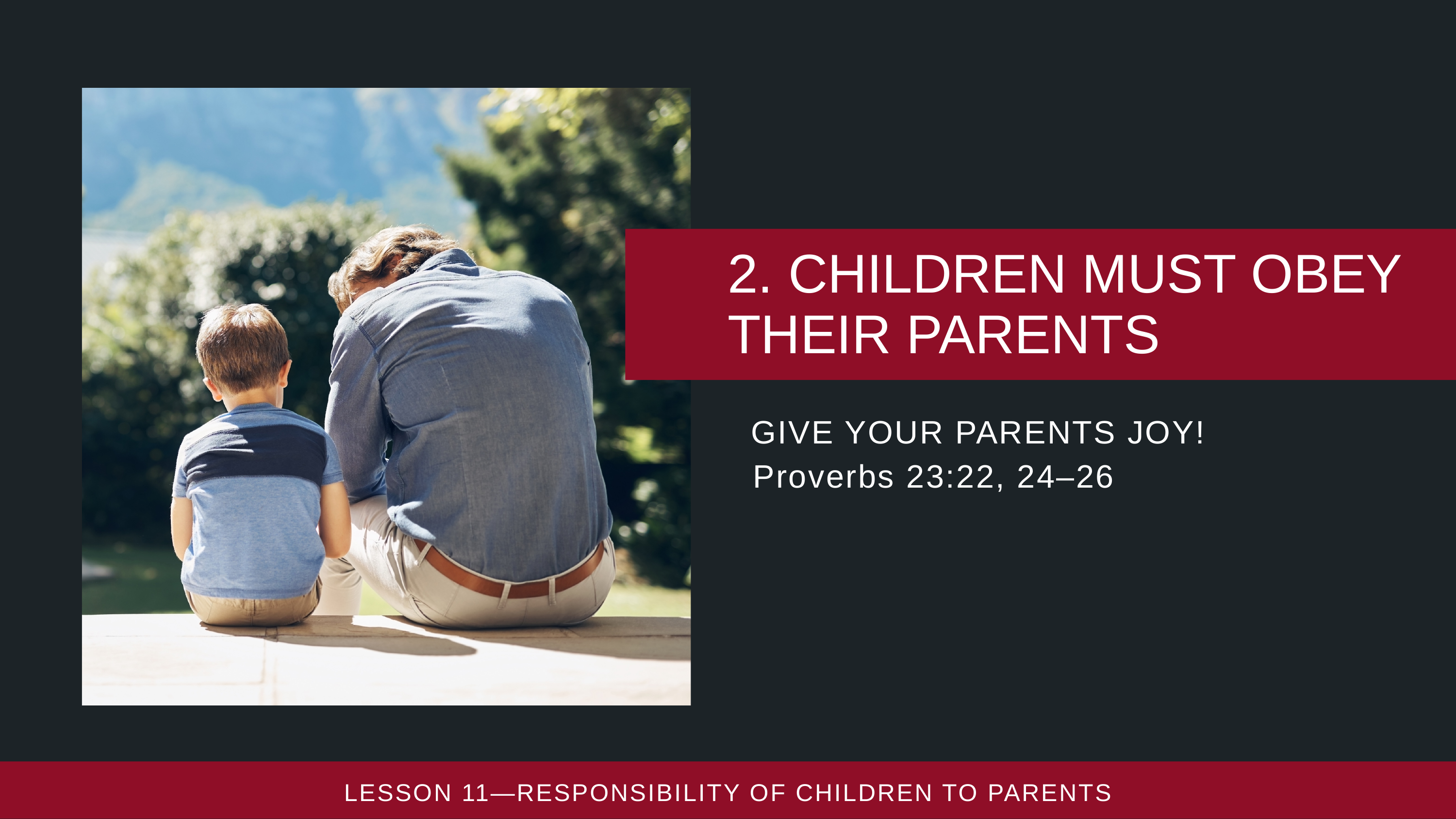

GIVE YOUR PARENTS JOY!
Proverbs 23:22, 24–26